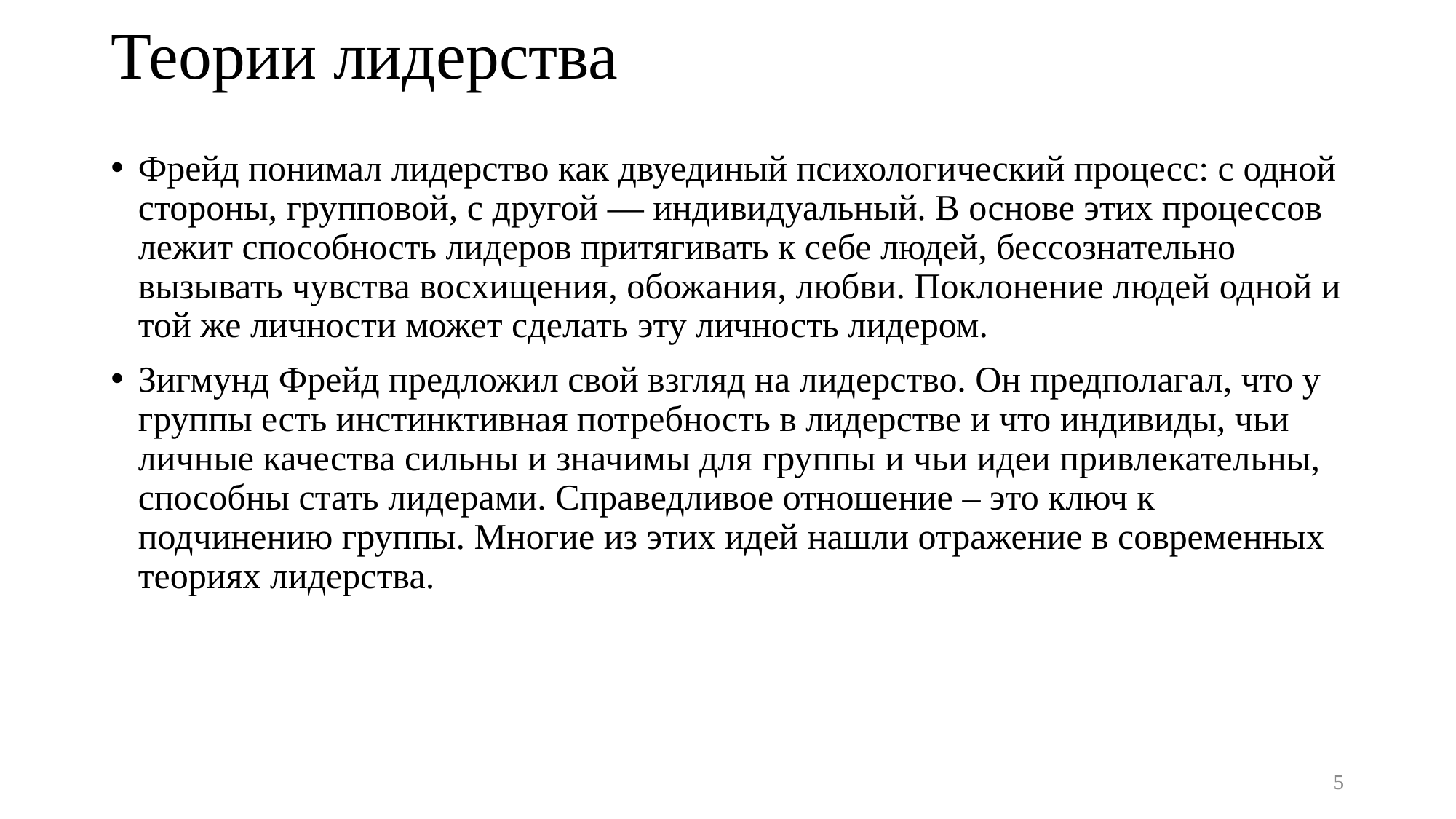

# Теории лидерства
Фрейд понимал лидерство как двуединый психологический процесс: с одной стороны, групповой, с другой — индивидуальный. В основе этих процессов лежит способность лидеров притягивать к себе людей, бессознательно вызывать чувства восхищения, обожания, любви. Поклонение людей одной и той же личности может сделать эту личность лидером.
Зигмунд Фрейд предложил свой взгляд на лидерство. Он предполагал, что у группы есть инстинктивная потребность в лидерстве и что индивиды, чьи личные качества сильны и значимы для группы и чьи идеи привлекательны, способны стать лидерами. Справедливое отношение – это ключ к подчинению группы. Многие из этих идей нашли отражение в современных теориях лидерства.
5